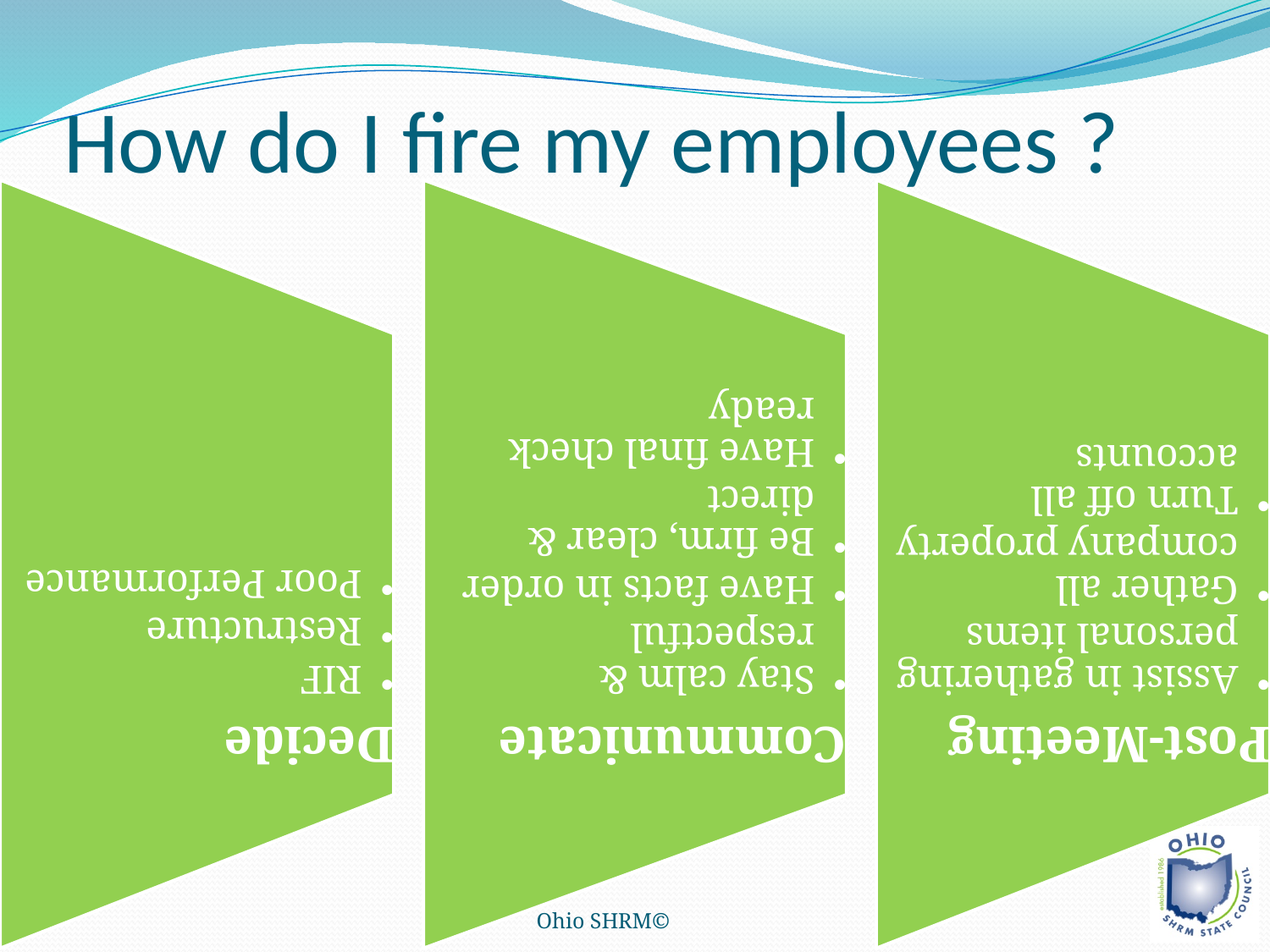

# How do I fire my employees ?
Decide
RIF
Restructure
Poor Performance
Communicate
Stay calm & respectful
Have facts in order
Be firm, clear & direct
Have final check ready

Post-Meeting
Assist in gathering personal items
Gather all company property
Turn off all accounts
Ohio SHRM©